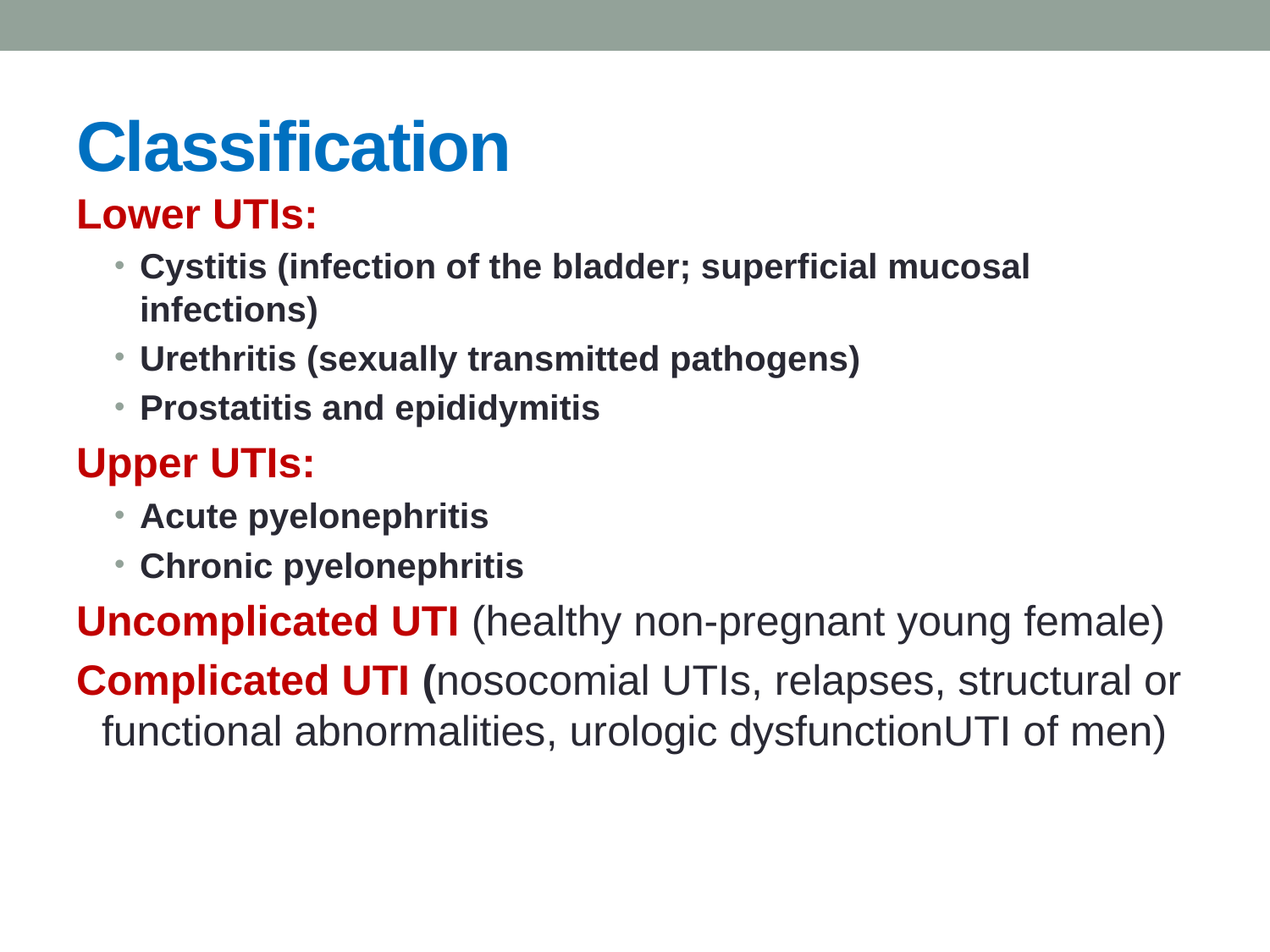

# Classification
Lower UTIs:
Cystitis (infection of the bladder; superficial mucosal infections)
Urethritis (sexually transmitted pathogens)
Prostatitis and epididymitis
Upper UTIs:
Acute pyelonephritis
Chronic pyelonephritis
Uncomplicated UTI (healthy non-pregnant young female)
Complicated UTI (nosocomial UTIs, relapses, structural or functional abnormalities, urologic dysfunctionUTI of men)